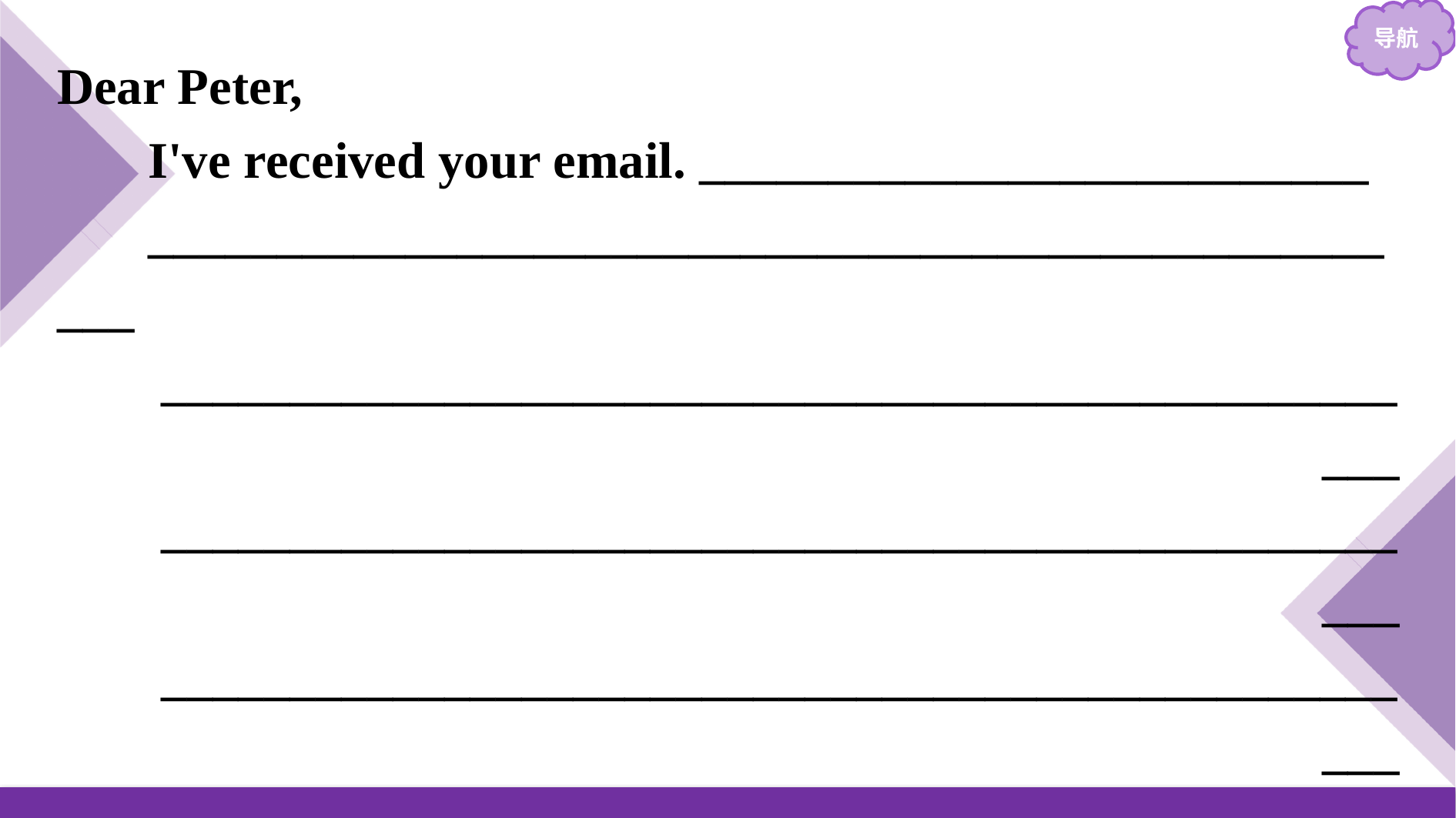

Dear Peter,
I've received your email. __________________________
___________________________________________________
___________________________________________________
___________________________________________________
___________________________________________________
___________________________________________________
Yours,
Li Hua